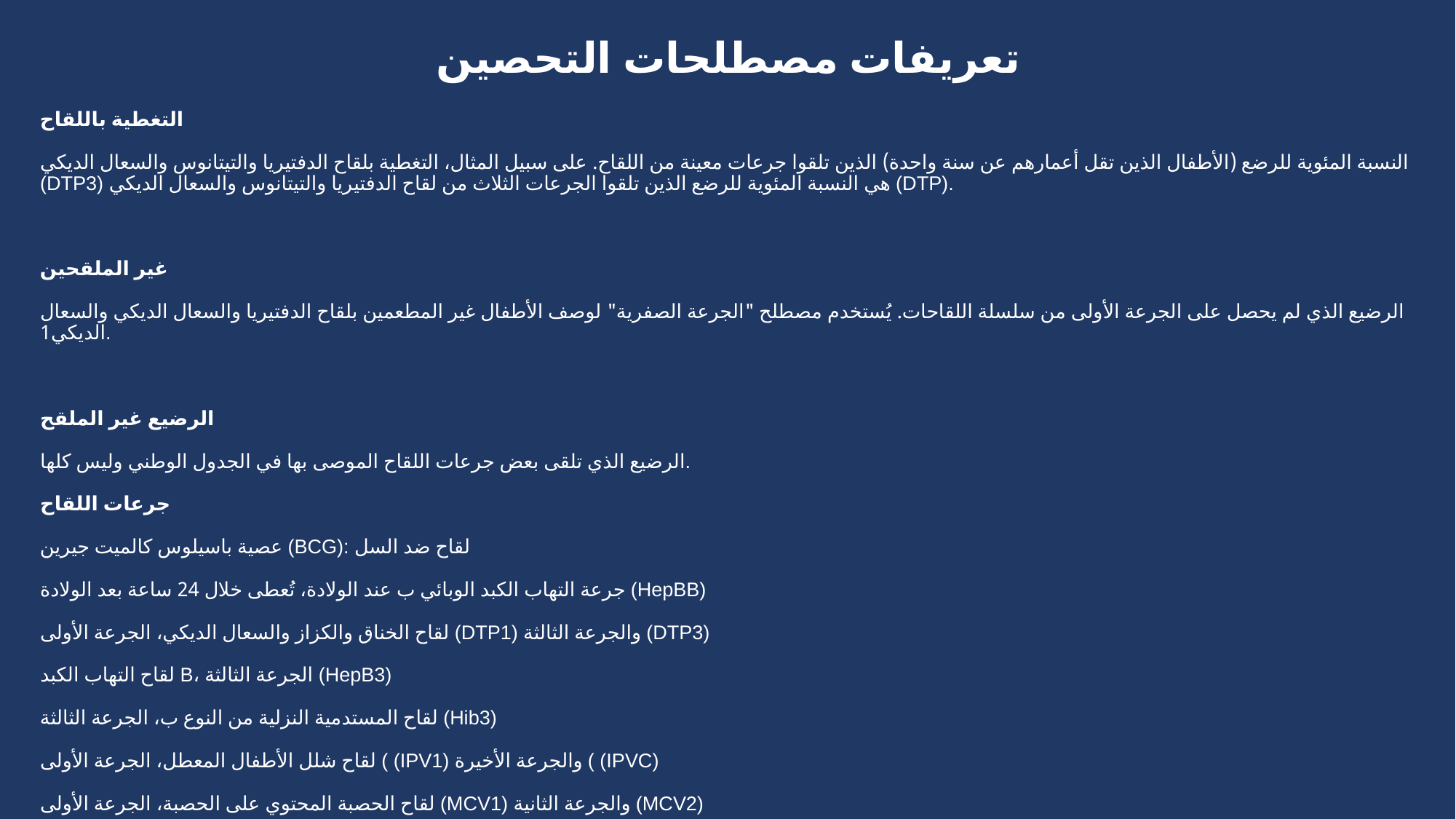

# تعريفات مصطلحات التحصين
التغطية باللقاح
النسبة المئوية للرضع (الأطفال الذين تقل أعمارهم عن سنة واحدة) الذين تلقوا جرعات معينة من اللقاح. على سبيل المثال، التغطية بلقاح الدفتيريا والتيتانوس والسعال الديكي (DTP3) هي النسبة المئوية للرضع الذين تلقوا الجرعات الثلاث من لقاح الدفتيريا والتيتانوس والسعال الديكي (DTP).

غير الملقحين
الرضيع الذي لم يحصل على الجرعة الأولى من سلسلة اللقاحات. يُستخدم مصطلح "الجرعة الصفرية" لوصف الأطفال غير المطعمين بلقاح الدفتيريا والسعال الديكي والسعال الديكي1.

الرضيع غير الملقح
الرضيع الذي تلقى بعض جرعات اللقاح الموصى بها في الجدول الوطني وليس كلها.
جرعات اللقاح
عصية باسيلوس كالميت جيرين (BCG): لقاح ضد السل
جرعة التهاب الكبد الوبائي ب عند الولادة، تُعطى خلال 24 ساعة بعد الولادة (HepBB)
لقاح الخناق والكزاز والسعال الديكي، الجرعة الأولى (DTP1) والجرعة الثالثة (DTP3)
لقاح التهاب الكبد B، الجرعة الثالثة (HepB3)
لقاح المستدمية النزلية من النوع ب، الجرعة الثالثة (Hib3)
لقاح شلل الأطفال المعطل، الجرعة الأولى ( (IPV1) والجرعة الأخيرة ( (IPVC)
لقاح الحصبة المحتوي على الحصبة، الجرعة الأولى (MCV1) والجرعة الثانية (MCV2)
لقاح فيروس الروتا، الجرعة الأخيرة (RotaC)
لقاح المكورات الرئوية، الجرعة الأخيرة ( (PCVC
لقاح الحمى الصفراء (YFV)
لقاح المكورات السحائية A (MengA)
لقاح فيروس الورم الحليمي البشري، الجرعة الأخيرة (HPVc): لقاح للحماية من أنواع معينة من فيروس الورم الحليمي البشري الذي يمكن أن يؤدي إلى السرطان أو الثآليل التناسلية

أجندة التحصين 2030 (IA2030)
إن IA2030 هي استراتيجية عالمية أقرتها جمعية الصحة العالمية تهدف إلى ضمان استفادة الجميع في كل مكان وفي كل الأعمار من اللقاحات لتحسين الصحة والرفاهية بحلول عام 2030. وهي تركز على زيادة التغطية باللقاحات والإنصاف والاستدامة والتأهب للأوبئة مع تعزيز التحصين مدى الحياة ودمج التحصين مع الخدمات الصحية الأخرى.